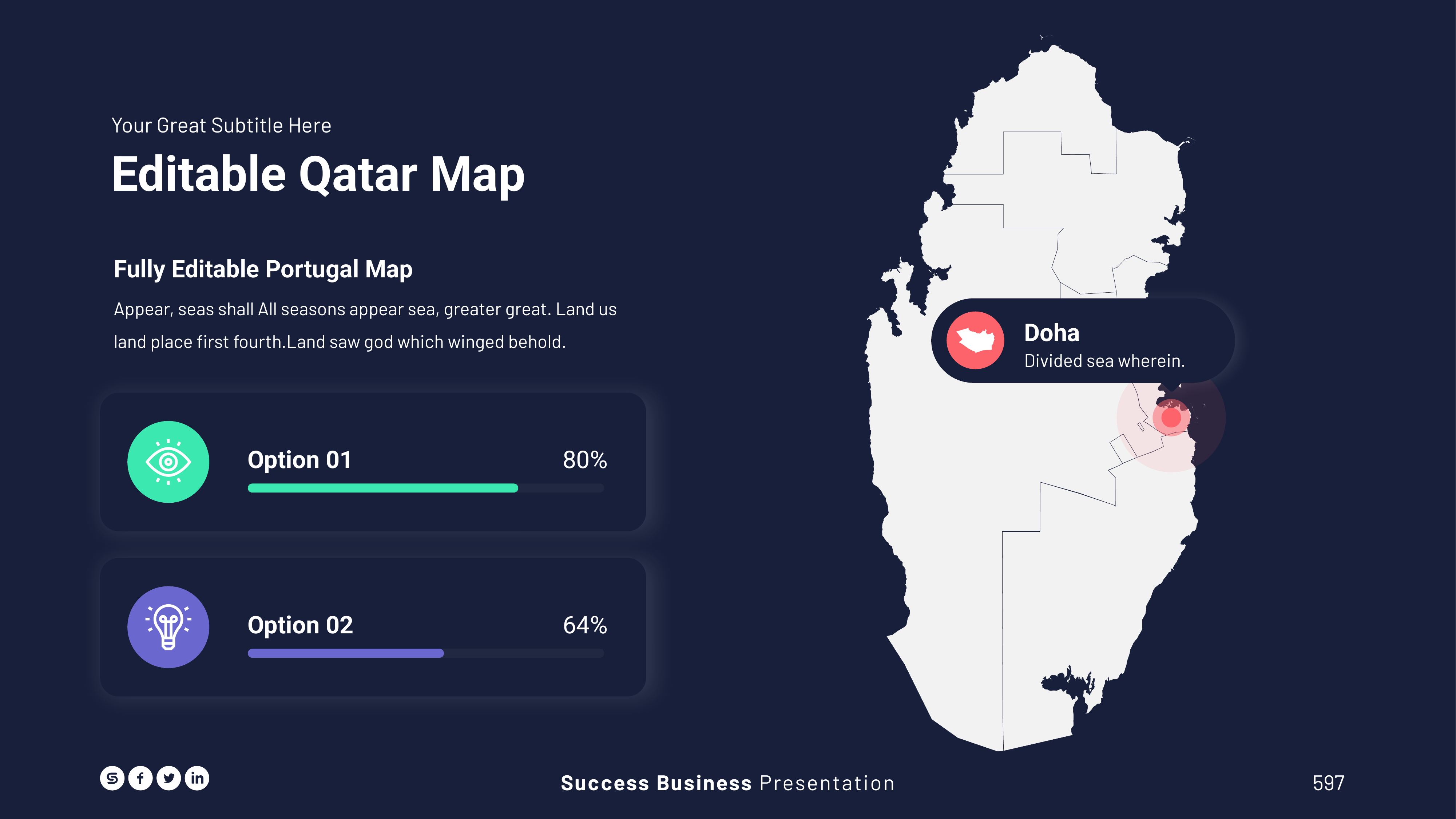

Your Great Subtitle Here
Editable Qatar Map
Fully Editable Portugal Map
Appear, seas shall All seasons appear sea, greater great. Land us land place first fourth.Land saw god which winged behold.
Doha
Divided sea wherein.

Option 01
80%

Option 02
64%